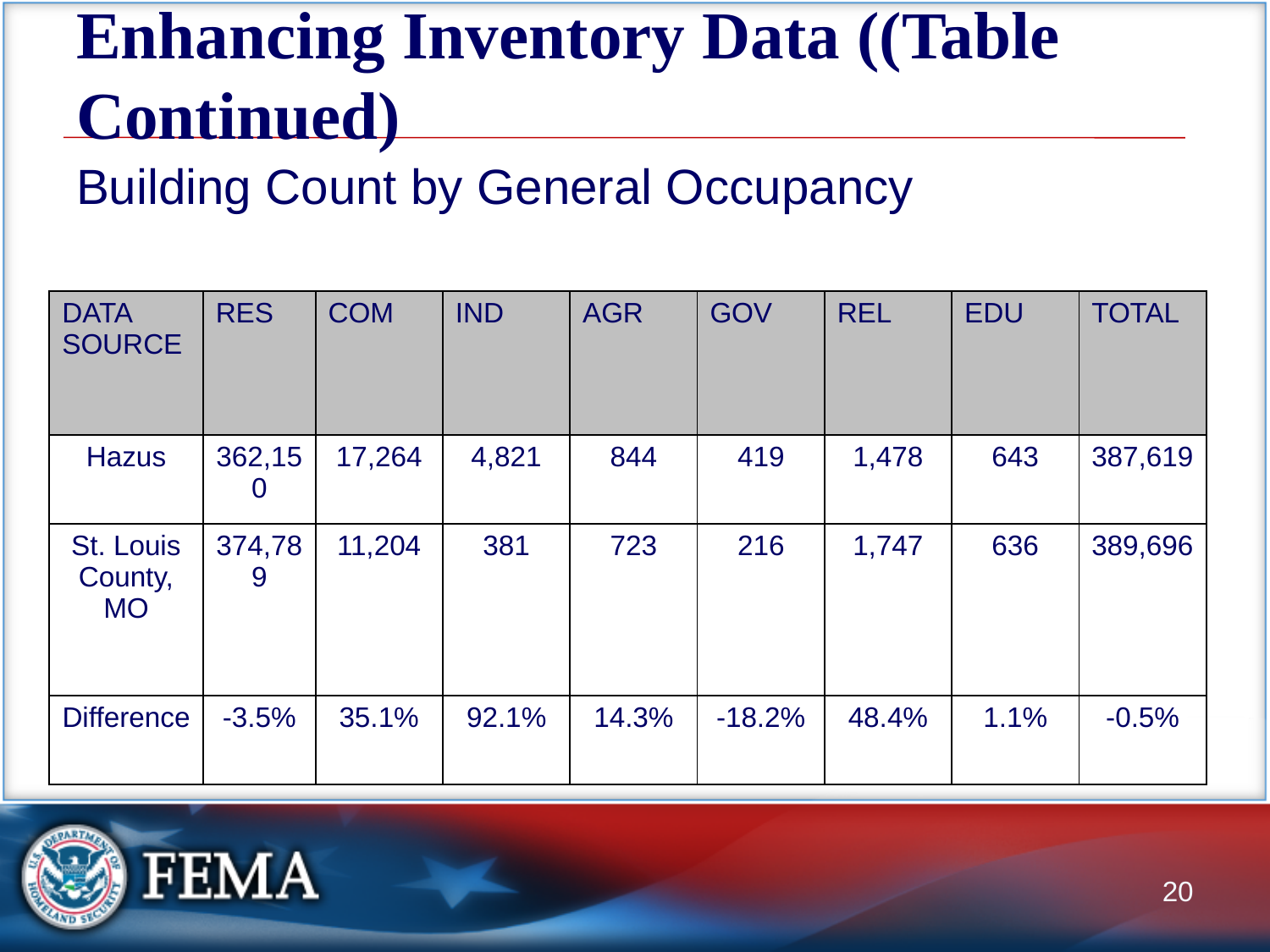

# Enhancing Inventory Data ((Table Continued)
Building Count by General Occupancy
| DATA SOURCE | RES | COM | IND | AGR | GOV | REL | EDU | TOTAL |
| --- | --- | --- | --- | --- | --- | --- | --- | --- |
| Hazus | 362,150 | 17,264 | 4,821 | 844 | 419 | 1,478 | 643 | 387,619 |
| St. Louis County, MO | 374,789 | 11,204 | 381 | 723 | 216 | 1,747 | 636 | 389,696 |
| Difference | -3.5% | 35.1% | 92.1% | 14.3% | -18.2% | 48.4% | 1.1% | -0.5% |
20